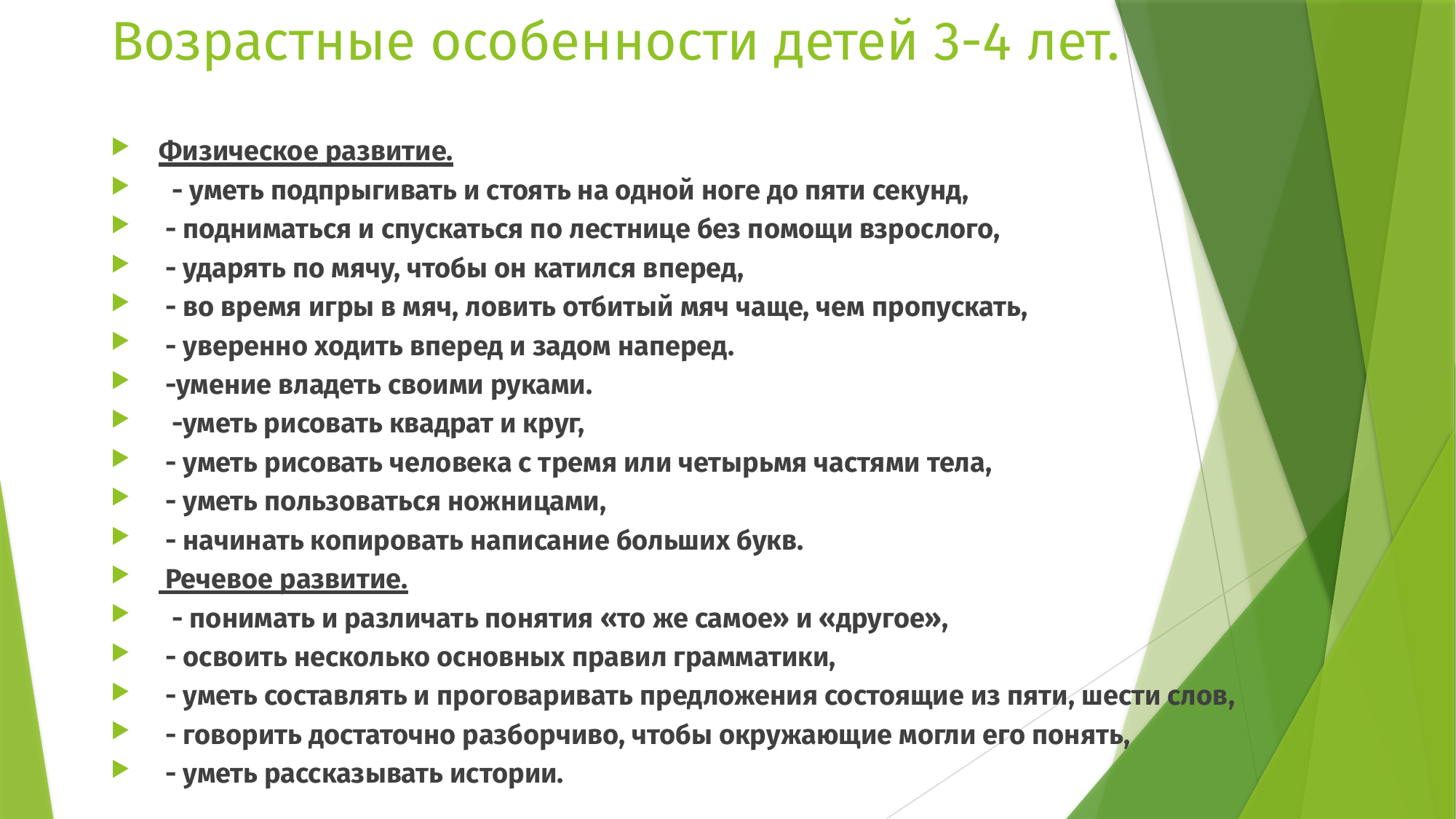

# Возрастные особенности детей 3-4 лет.
Физическое развитие.
  - уметь подпрыгивать и стоять на одной ноге до пяти секунд,
 - подниматься и спускаться по лестнице без помощи взрослого,
 - ударять по мячу, чтобы он катился вперед,
 - во время игры в мяч, ловить отбитый мяч чаще, чем пропускать,
 - уверенно ходить вперед и задом наперед.
 -умение владеть своими руками.
  -уметь рисовать квадрат и круг,
 - уметь рисовать человека с тремя или четырьмя частями тела,
 - уметь пользоваться ножницами,
 - начинать копировать написание больших букв.
 Речевое развитие.
  - понимать и различать понятия «то же самое» и «другое»,
 - освоить несколько основных правил грамматики,
 - уметь составлять и проговаривать предложения состоящие из пяти, шести слов,
 - говорить достаточно разборчиво, чтобы окружающие могли его понять,
 - уметь рассказывать истории.